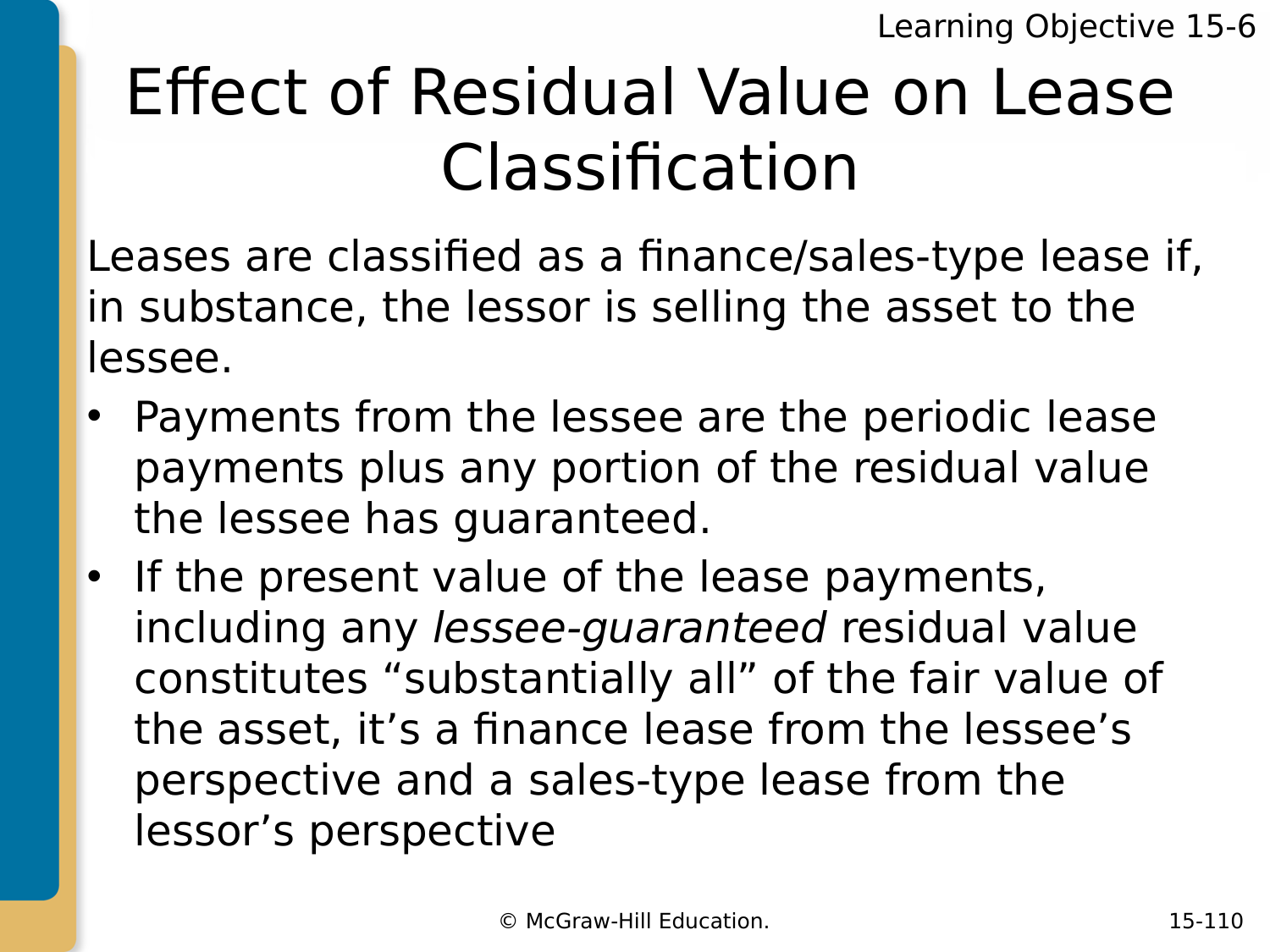

Learning Objective 15-6
# Effect of Residual Value on Lease Classification
Leases are classified as a finance/sales-type lease if, in substance, the lessor is selling the asset to the lessee.
Payments from the lessee are the periodic lease payments plus any portion of the residual value the lessee has guaranteed.
If the present value of the lease payments, including any lessee-guaranteed residual value constitutes “substantially all” of the fair value of the asset, it’s a finance lease from the lessee’s perspective and a sales-type lease from the lessor’s perspective